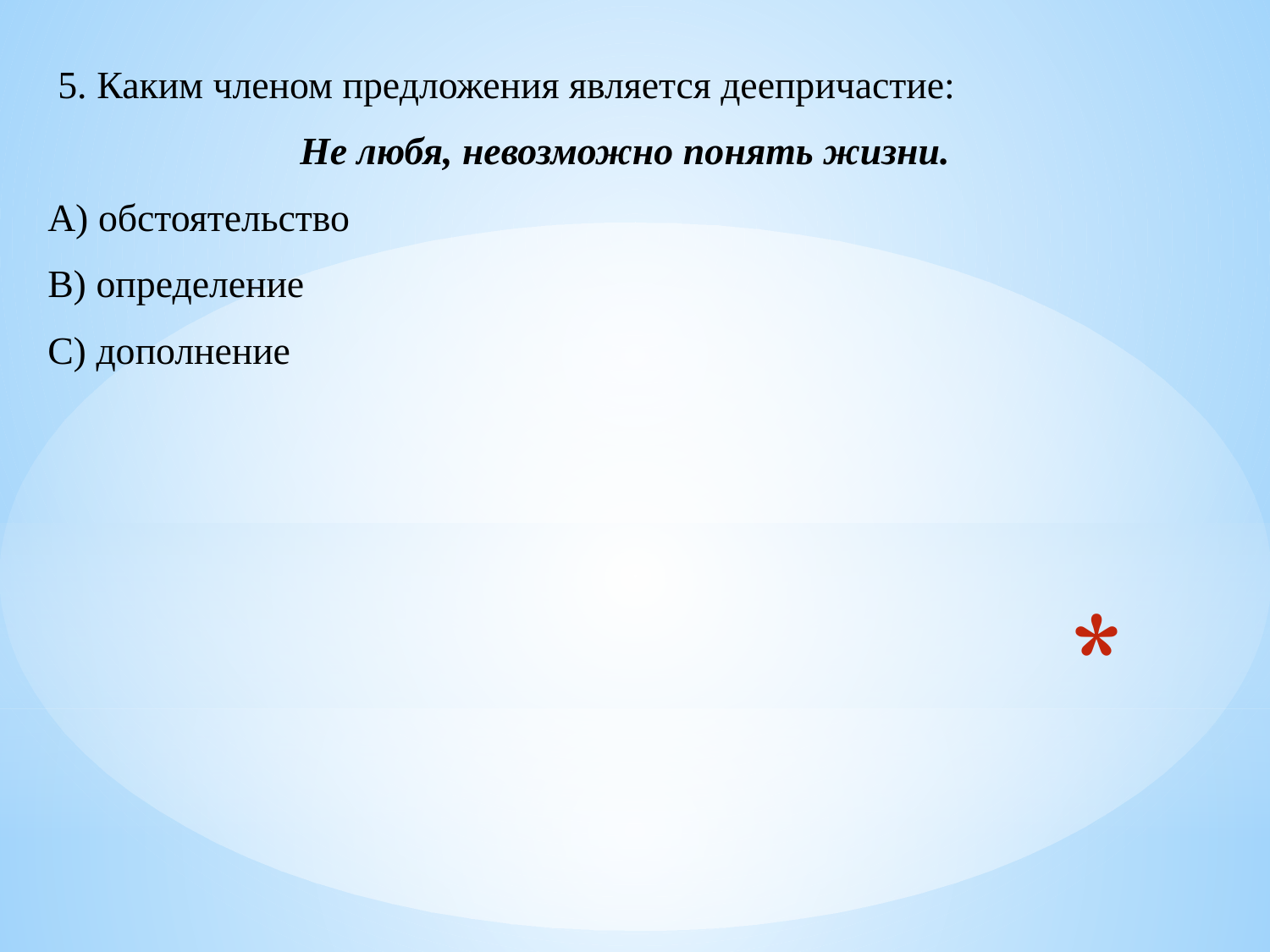

5. Каким членом предложения является деепричастие:
Не любя, невозможно понять жизни.
А) обстоятельство
В) определение
С) дополнение

#